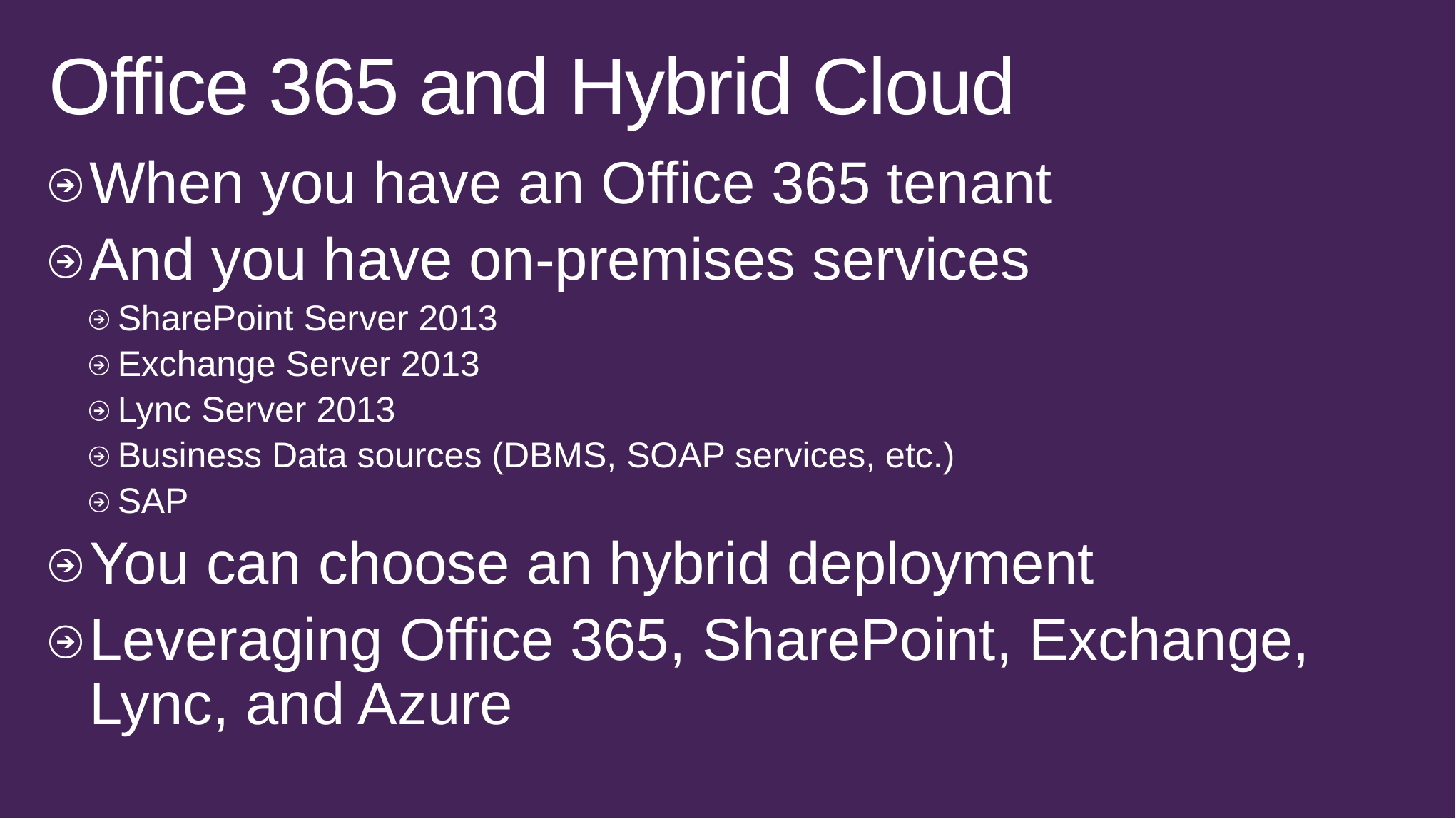

# Office 365 and Hybrid Cloud
When you have an Office 365 tenant
And you have on-premises services
SharePoint Server 2013
Exchange Server 2013
Lync Server 2013
Business Data sources (DBMS, SOAP services, etc.)
SAP
You can choose an hybrid deployment
Leveraging Office 365, SharePoint, Exchange, Lync, and Azure